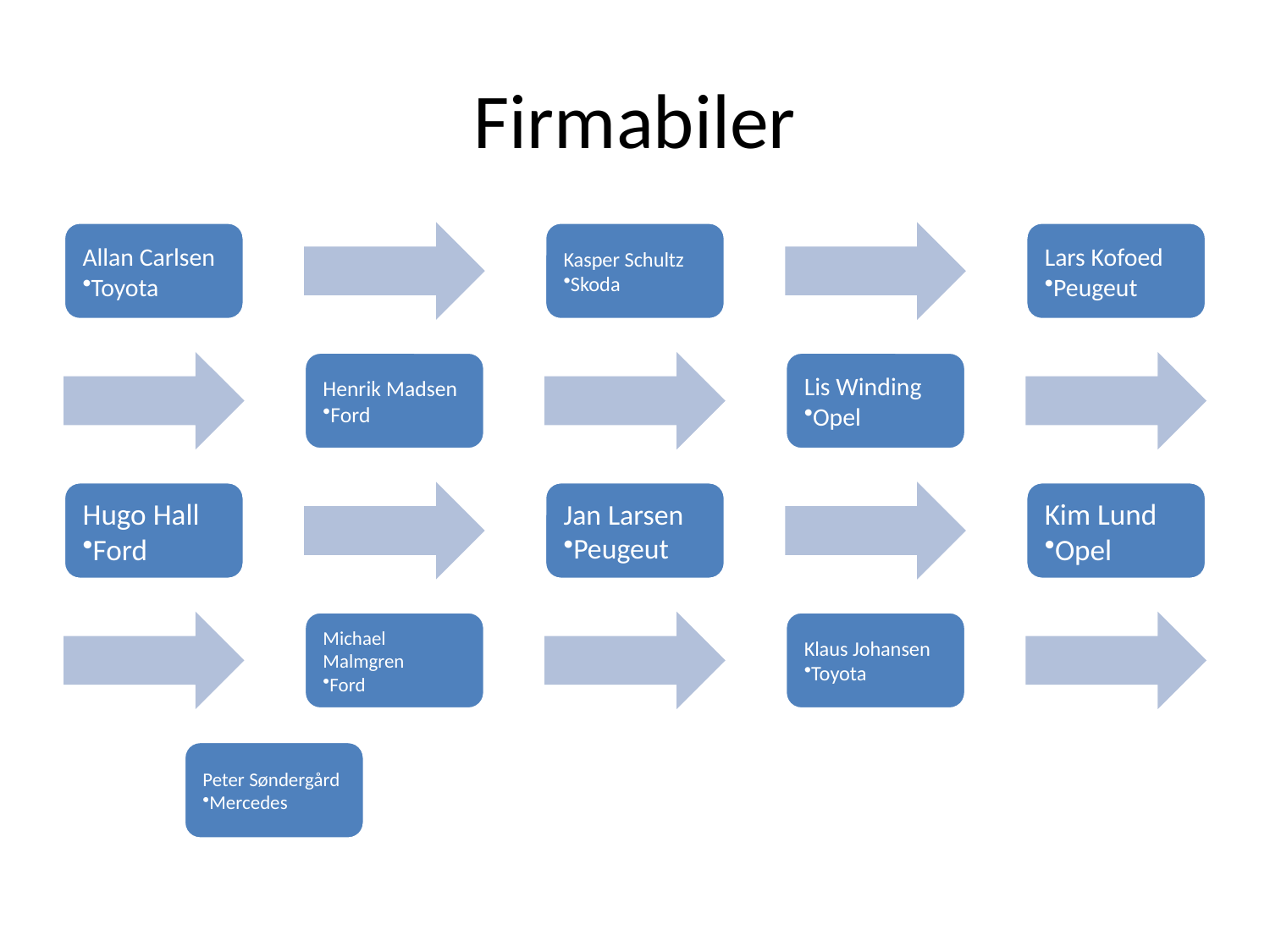

# Firmabiler
Allan Carlsen
Kasper Schultz
Lars Kofoed
Lis Winding
Henrik Madsen
Hugo Hall
Jan Larsen
Kim Lund
Klaus Johansen
Michael Malmgren
Peter Søndergård
Toyota
Skoda
Peugeut
Opel
Ford
Ford
Peugeut
Opel
Toyota
Ford
Mercedes